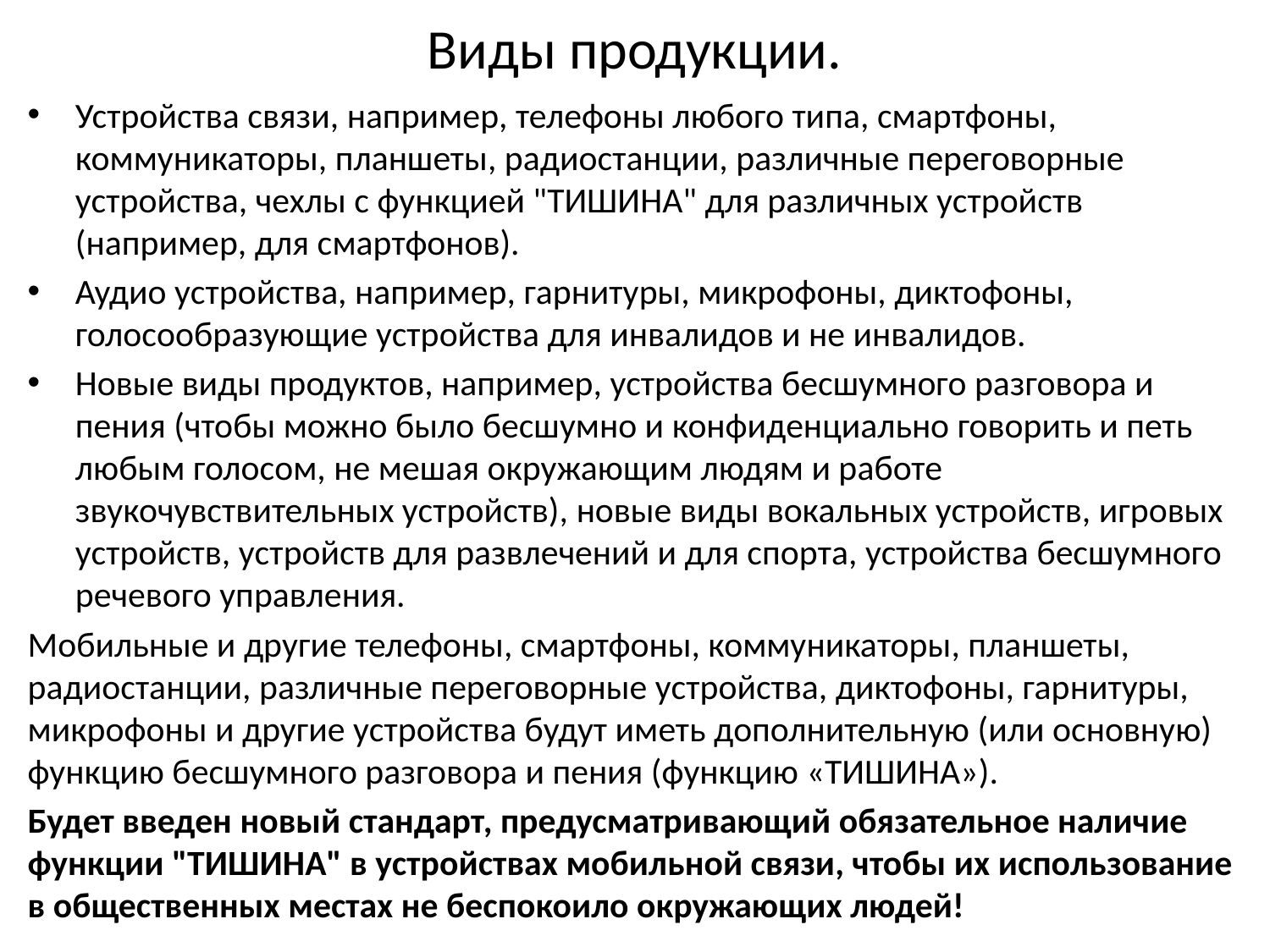

# Виды продукции.
Устройства связи, например, телефоны любого типа, смартфоны, коммуникаторы, планшеты, радиостанции, различные переговорные устройства, чехлы с функцией "ТИШИНА" для различных устройств (например, для смартфонов).
Аудио устройства, например, гарнитуры, микрофоны, диктофоны, голосообразующие устройства для инвалидов и не инвалидов.
Новые виды продуктов, например, устройства бесшумного разговора и пения (чтобы можно было бесшумно и конфиденциально говорить и петь любым голосом, не мешая окружающим людям и работе звукочувствительных устройств), новые виды вокальных устройств, игровых устройств, устройств для развлечений и для спорта, устройства бесшумного речевого управления.
Мобильные и другие телефоны, смартфоны, коммуникаторы, планшеты, радиостанции, различные переговорные устройства, диктофоны, гарнитуры, микрофоны и другие устройства будут иметь дополнительную (или основную) функцию бесшумного разговора и пения (функцию «ТИШИНА»).
Будет введен новый стандарт, предусматривающий обязательное наличие функции "ТИШИНА" в устройствах мобильной связи, чтобы их использование в общественных местах не беспокоило окружающих людей!